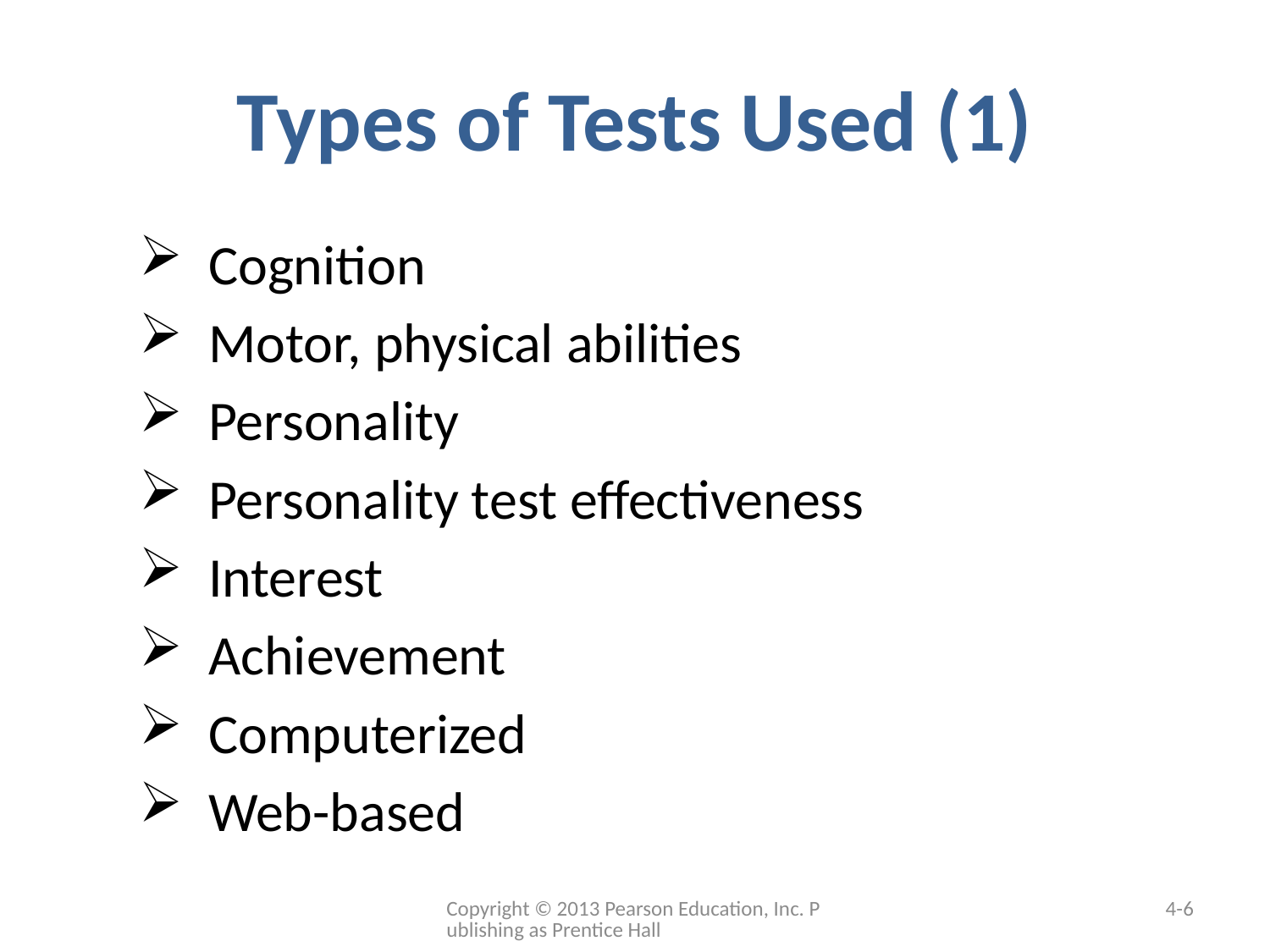

# Types of Tests Used (1)
  Cognition
  Motor, physical abilities
  Personality
  Personality test effectiveness
  Interest
  Achievement
  Computerized
  Web-based
Copyright © 2013 Pearson Education, Inc. Publishing as Prentice Hall
4-6